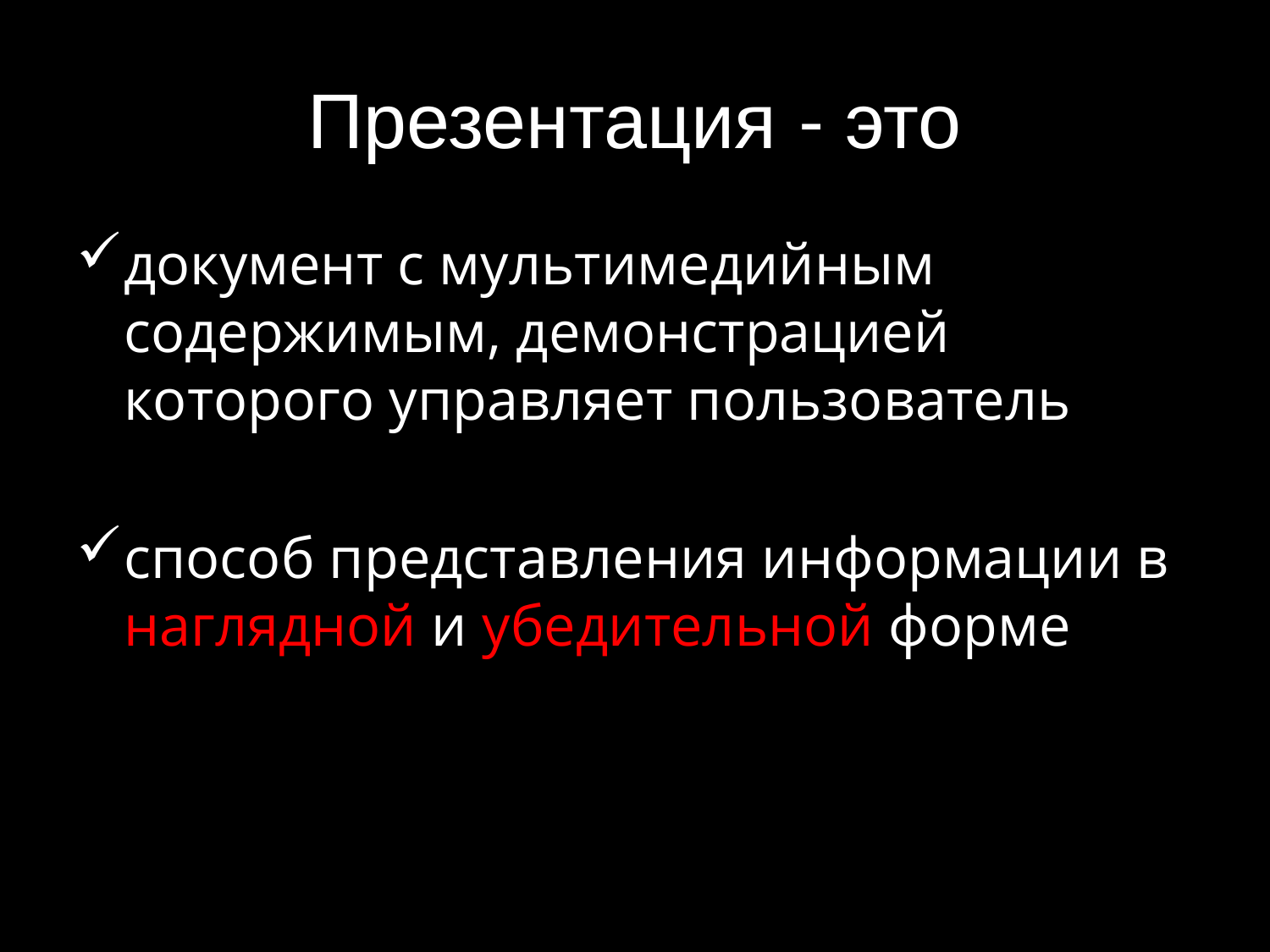

# Презентация - это
документ с мультимедийным содержимым, демонстрацией которого управляет пользователь

способ представления информации в наглядной и убедительной форме